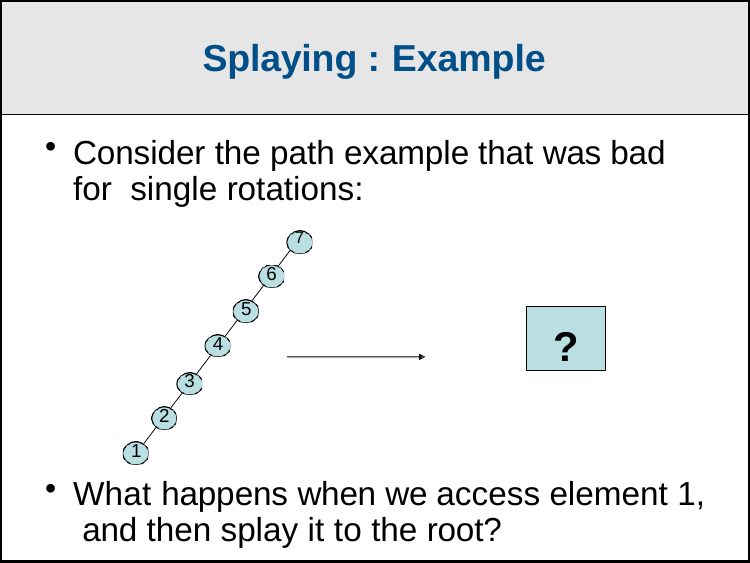

Splaying : Example
Consider the path example that was bad for  single rotations:
                           7
6
5
4
3
2
1
What happens when we access element 1,  and then splay it to the root?

?